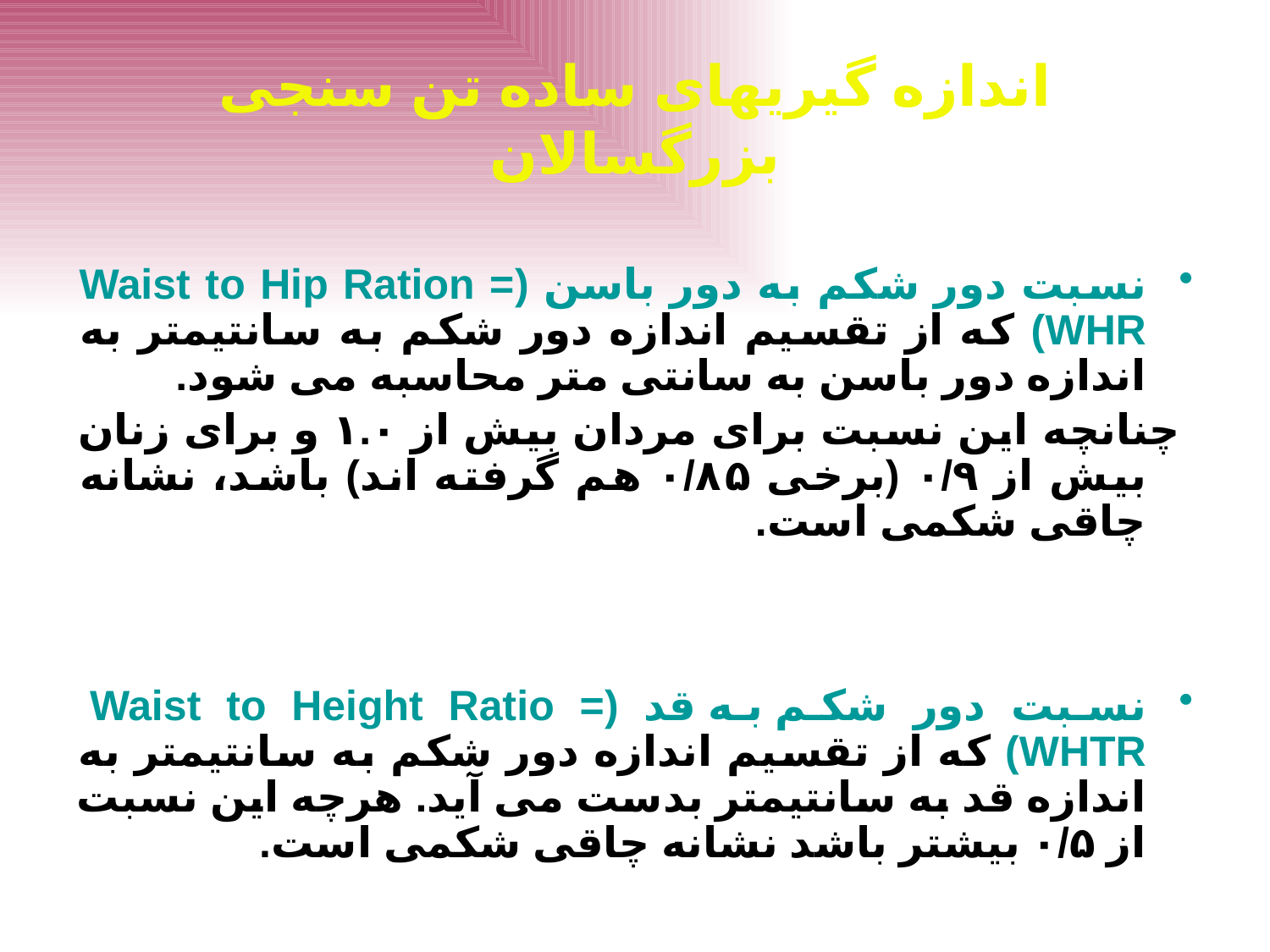

اندازه گیریهای ساده تن سنجی بزرگسالان
نسبت دور شکم به دور باسن (Waist to Hip Ration = WHR) كه از تقسیم اندازه دور شکم به سانتیمتر به اندازه دور باسن به سانتی متر محاسبه می شود.
 چنانچه این نسبت برای مردان بیش از ۱.۰ و برای زنان بیش از ۰/۹ (برخی ۰/۸۵ هم گرفته اند) باشد، نشانه چاقی شکمی است.

نسبت دور شکم به قد (Waist to Height Ratio = WHTR) كه از تقسیم اندازه دور شکم به سانتیمتر به اندازه قد به سانتیمتر بدست می آید. هرچه این نسبت از ۰/۵ بیشتر باشد نشانه چاقی شکمی است.